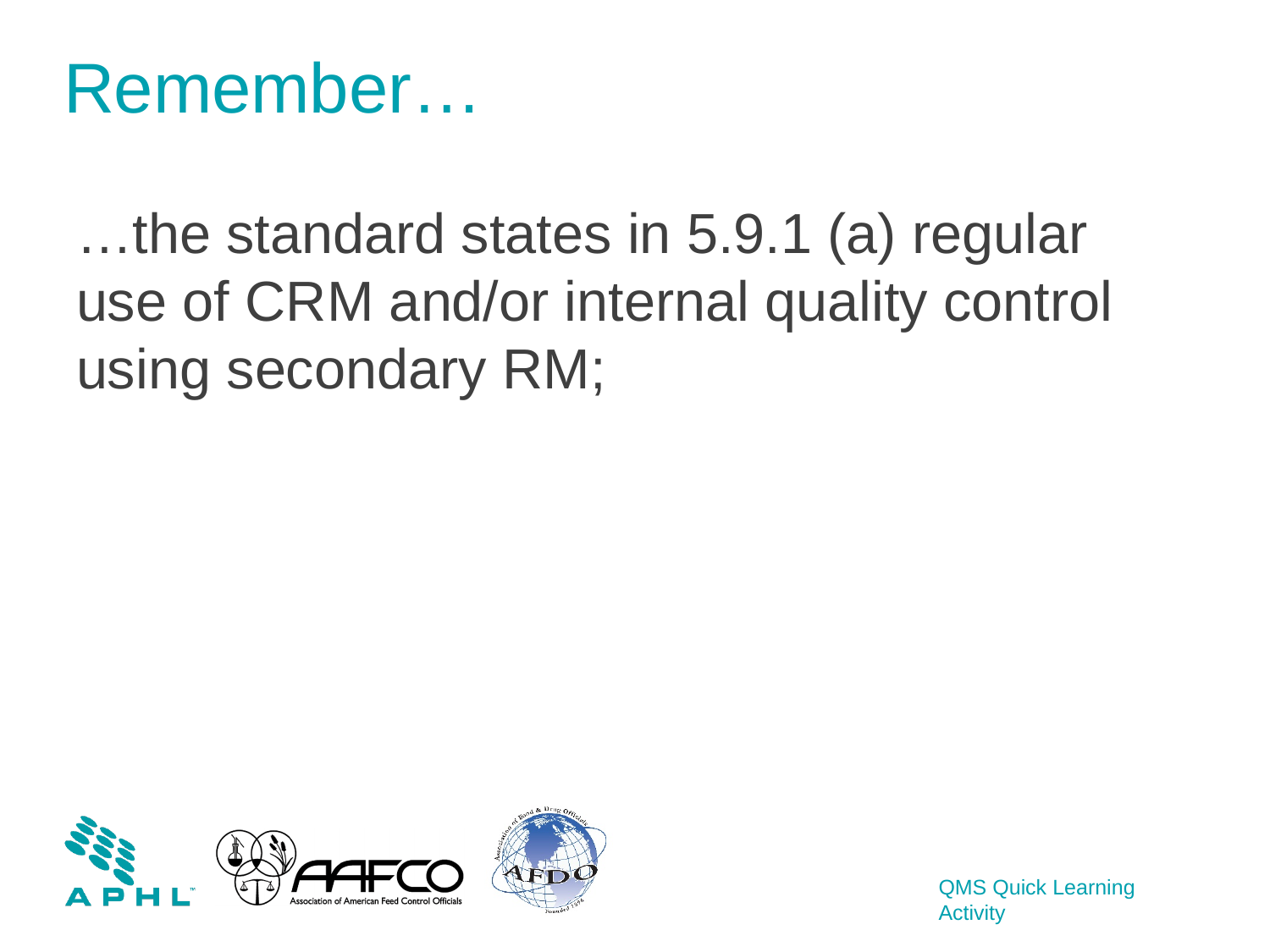

# Remember…
…the standard states in 5.9.1 (a) regular use of CRM and/or internal quality control using secondary RM;